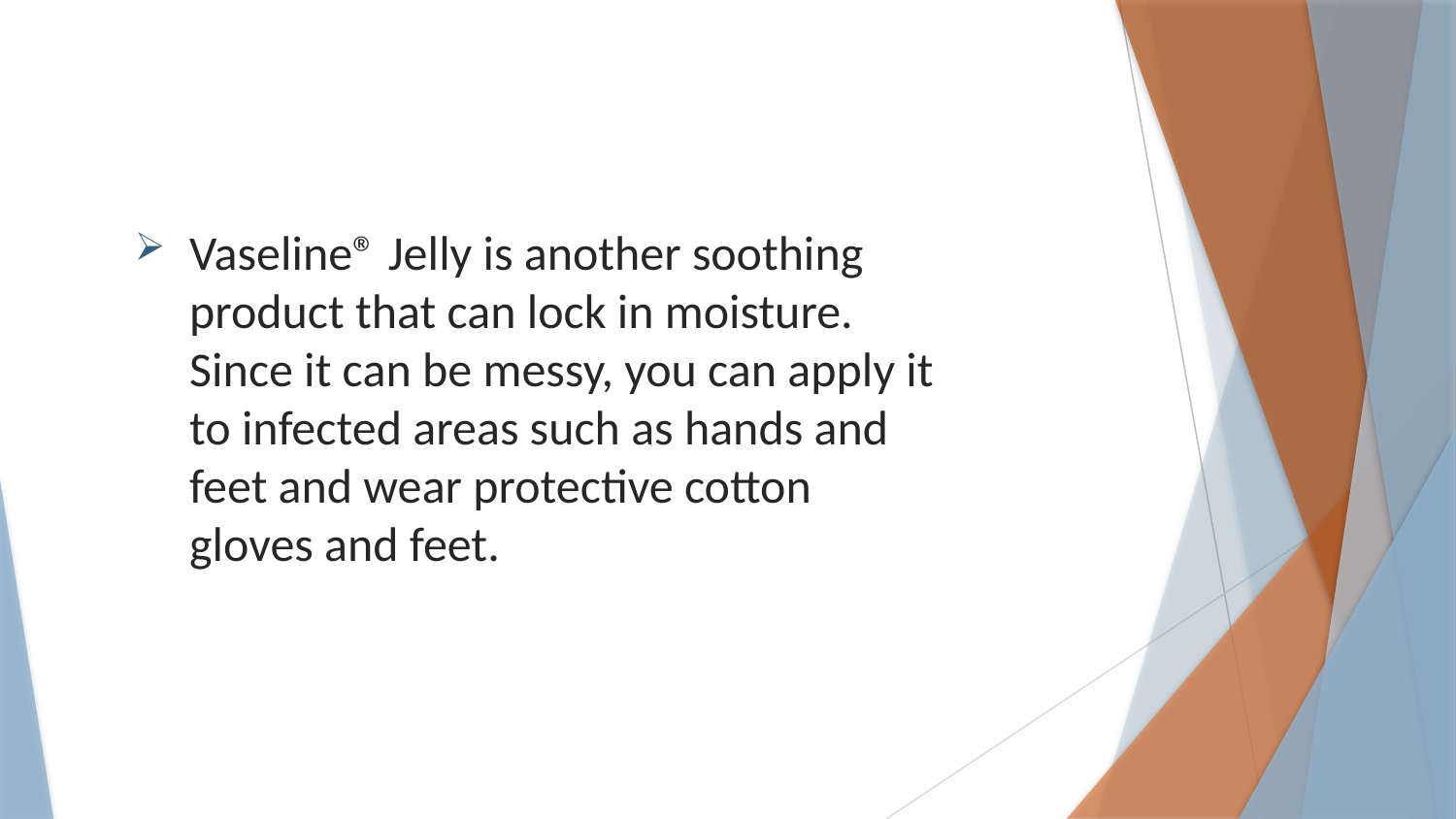

Vaseline® Jelly is another soothing product that can lock in moisture. Since it can be messy, you can apply it to infected areas such as hands and feet and wear protective cotton gloves and feet.